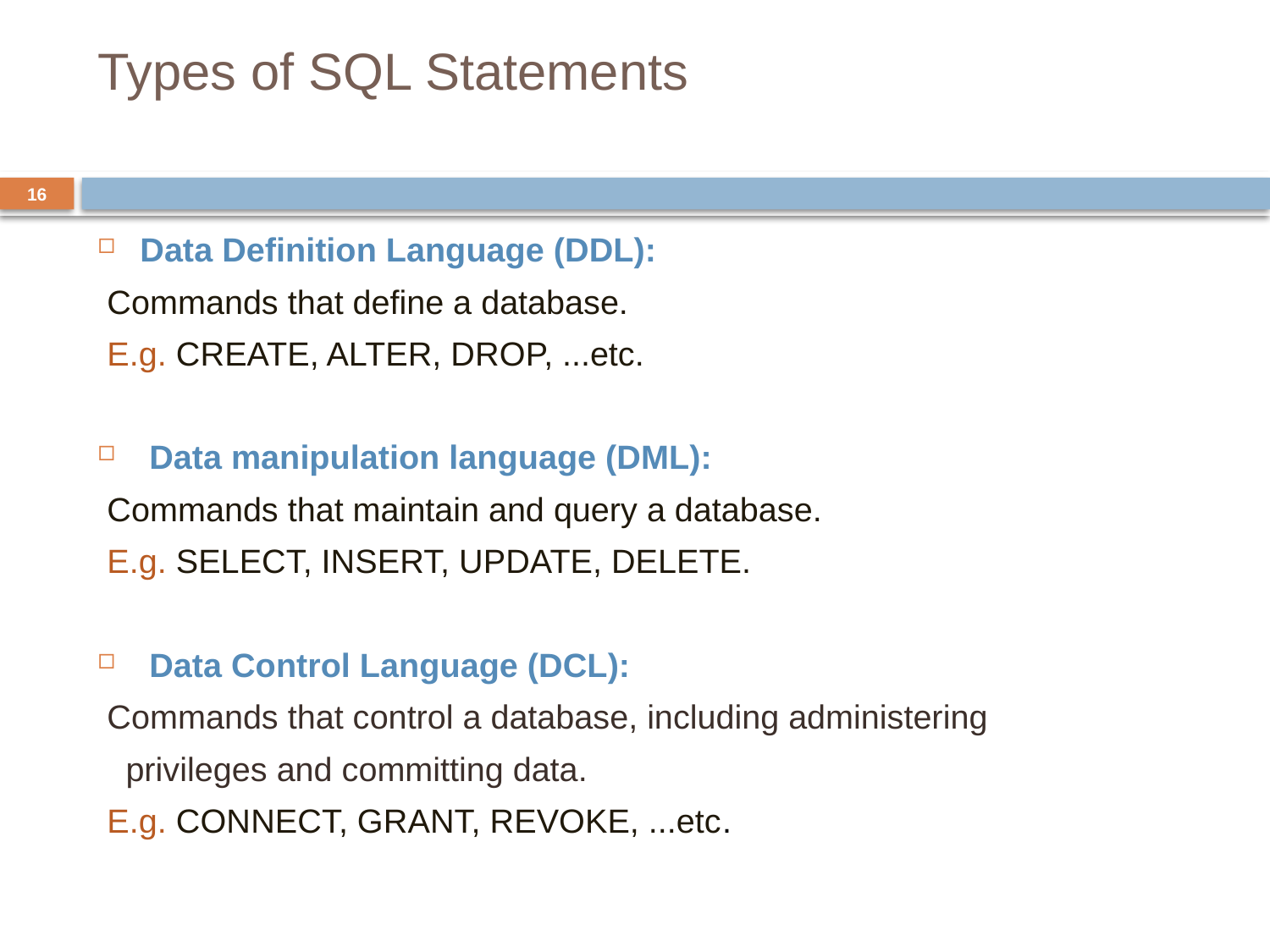

# Types of SQL Statements
16
Data Definition Language (DDL):
 Commands that define a database.
 E.g. CREATE, ALTER, DROP, ...etc.

 Data manipulation language (DML):
 Commands that maintain and query a database.
 E.g. SELECT, INSERT, UPDATE, DELETE.

 Data Control Language (DCL):
 Commands that control a database, including administering
   privileges and committing data.
 E.g. CONNECT, GRANT, REVOKE, ...etc.